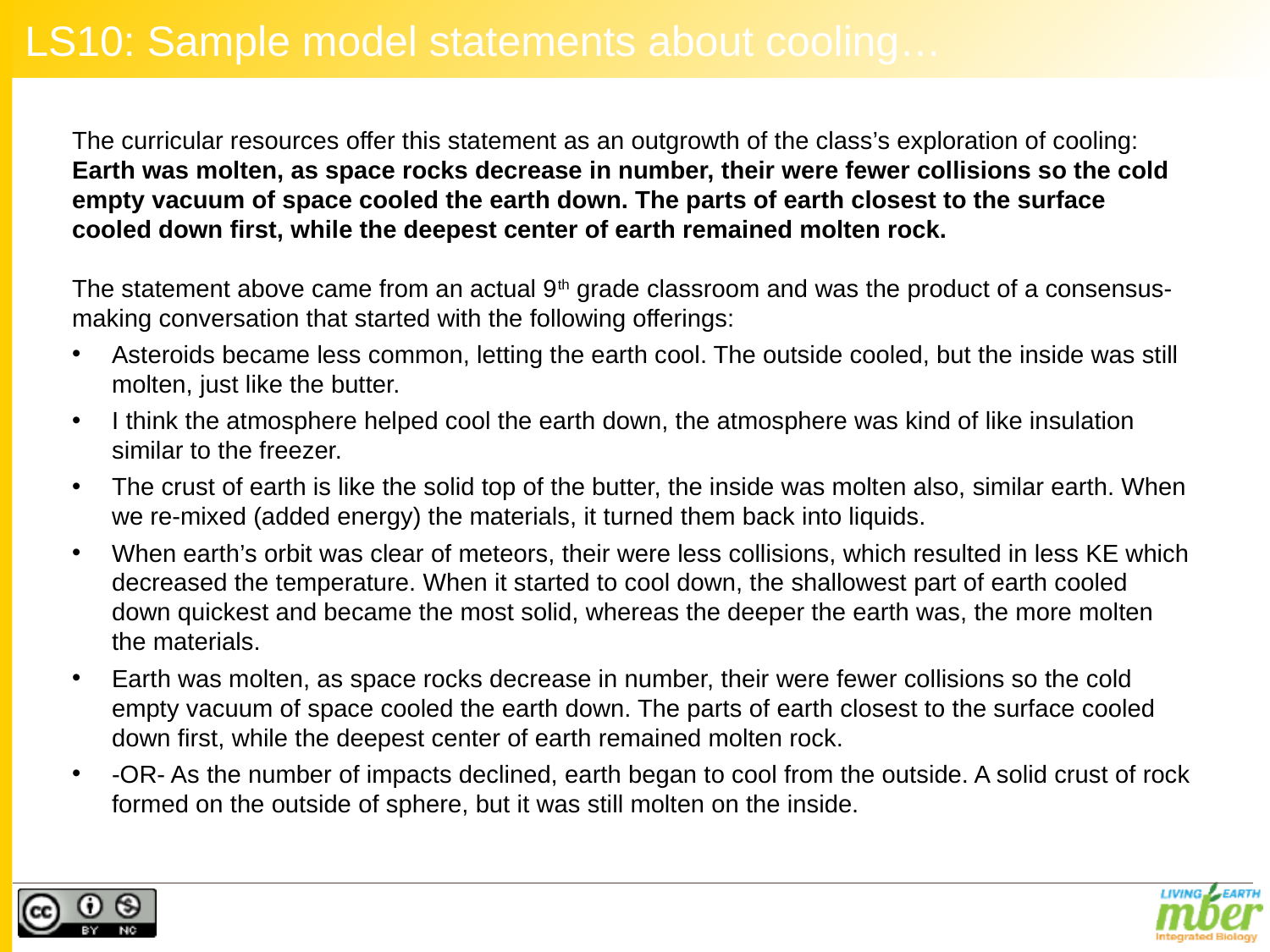

# LS10: Sample model statements about cooling…
The curricular resources offer this statement as an outgrowth of the class’s exploration of cooling: Earth was molten, as space rocks decrease in number, their were fewer collisions so the cold empty vacuum of space cooled the earth down. The parts of earth closest to the surface cooled down first, while the deepest center of earth remained molten rock.

The statement above came from an actual 9th grade classroom and was the product of a consensus-making conversation that started with the following offerings:
Asteroids became less common, letting the earth cool. The outside cooled, but the inside was still molten, just like the butter.
I think the atmosphere helped cool the earth down, the atmosphere was kind of like insulation similar to the freezer.
The crust of earth is like the solid top of the butter, the inside was molten also, similar earth. When we re-mixed (added energy) the materials, it turned them back into liquids.
When earth’s orbit was clear of meteors, their were less collisions, which resulted in less KE which decreased the temperature. When it started to cool down, the shallowest part of earth cooled down quickest and became the most solid, whereas the deeper the earth was, the more molten the materials.
Earth was molten, as space rocks decrease in number, their were fewer collisions so the cold empty vacuum of space cooled the earth down. The parts of earth closest to the surface cooled down first, while the deepest center of earth remained molten rock.
-OR- As the number of impacts declined, earth began to cool from the outside. A solid crust of rock formed on the outside of sphere, but it was still molten on the inside.